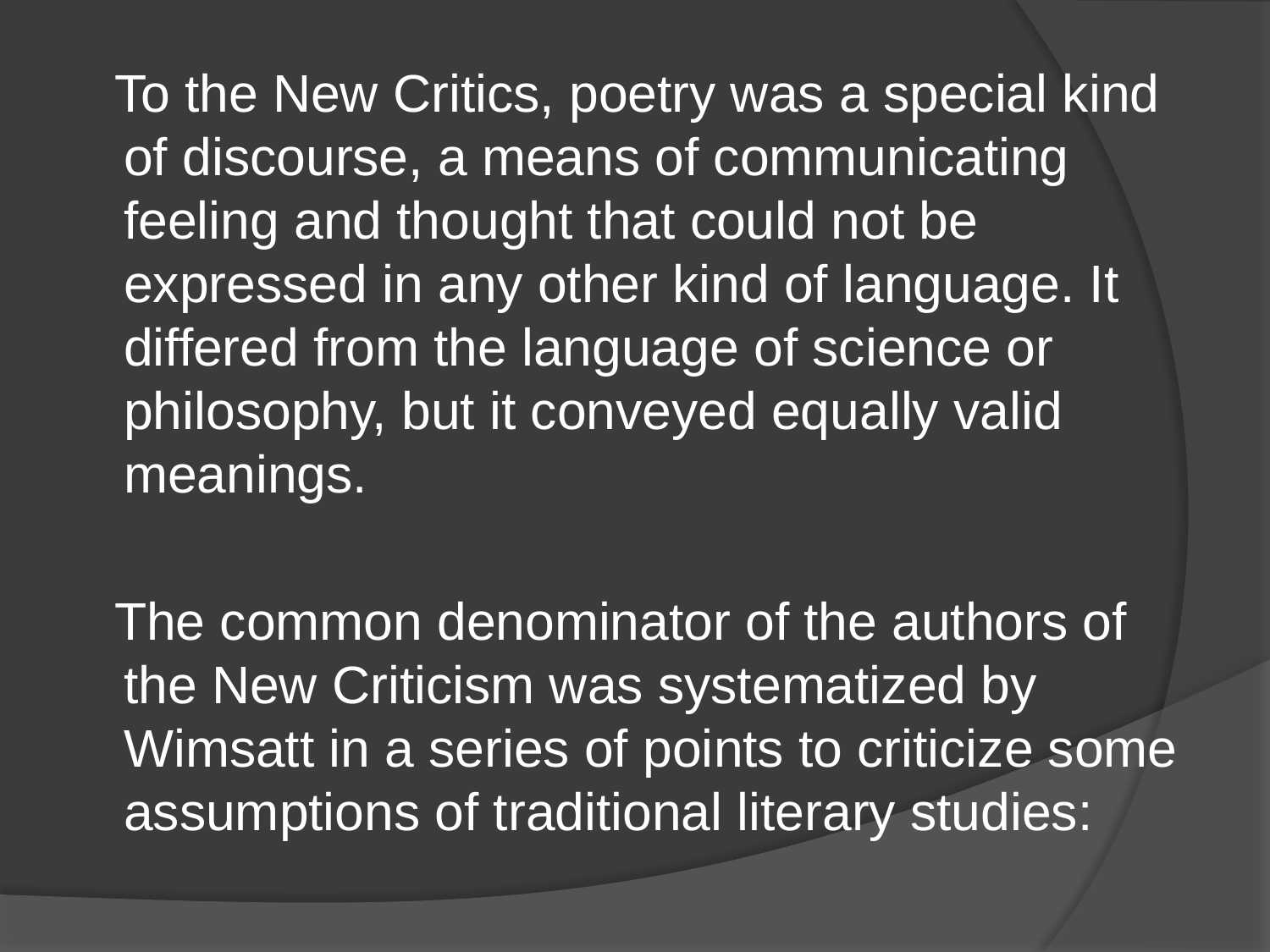

To the New Critics, poetry was a special kind of discourse, a means of communicating feeling and thought that could not be expressed in any other kind of language. It differed from the language of science or philosophy, but it conveyed equally valid meanings.

   The common denominator of the authors of the New Criticism was systematized by Wimsatt in a series of points to criticize some assumptions of traditional literary studies: